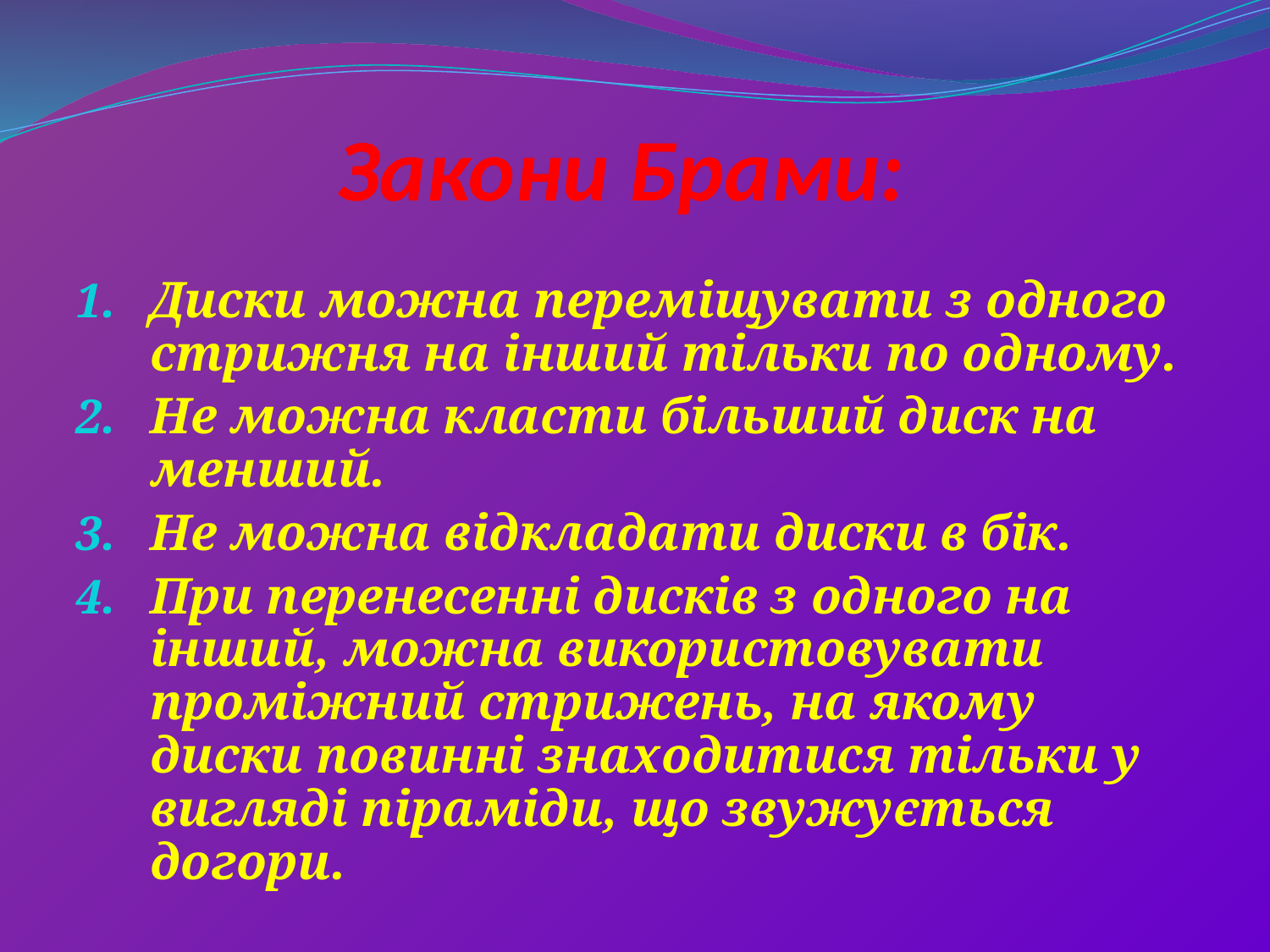

# Закони Брами:
Диски можна переміщувати з одного стрижня на інший тільки по одному.
Не можна класти більший диск на менший.
Не можна відкладати диски в бік.
При перенесенні дисків з одного на інший, можна використовувати проміжний стрижень, на якому диски повинні знаходитися тільки у вигляді піраміди, що звужується догори.